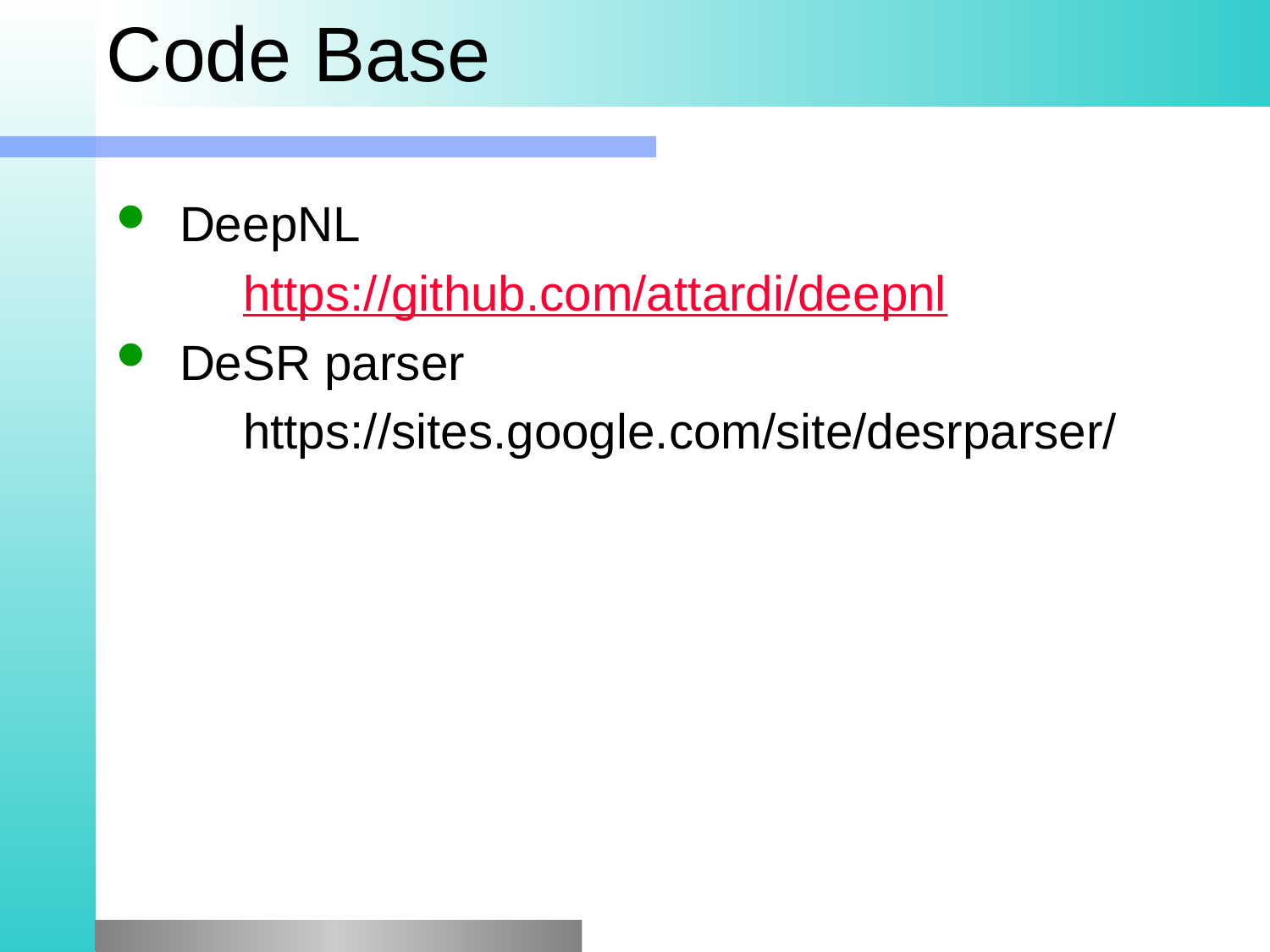

# Code Base
DeepNL
	https://github.com/attardi/deepnl
DeSR parser
	https://sites.google.com/site/desrparser/